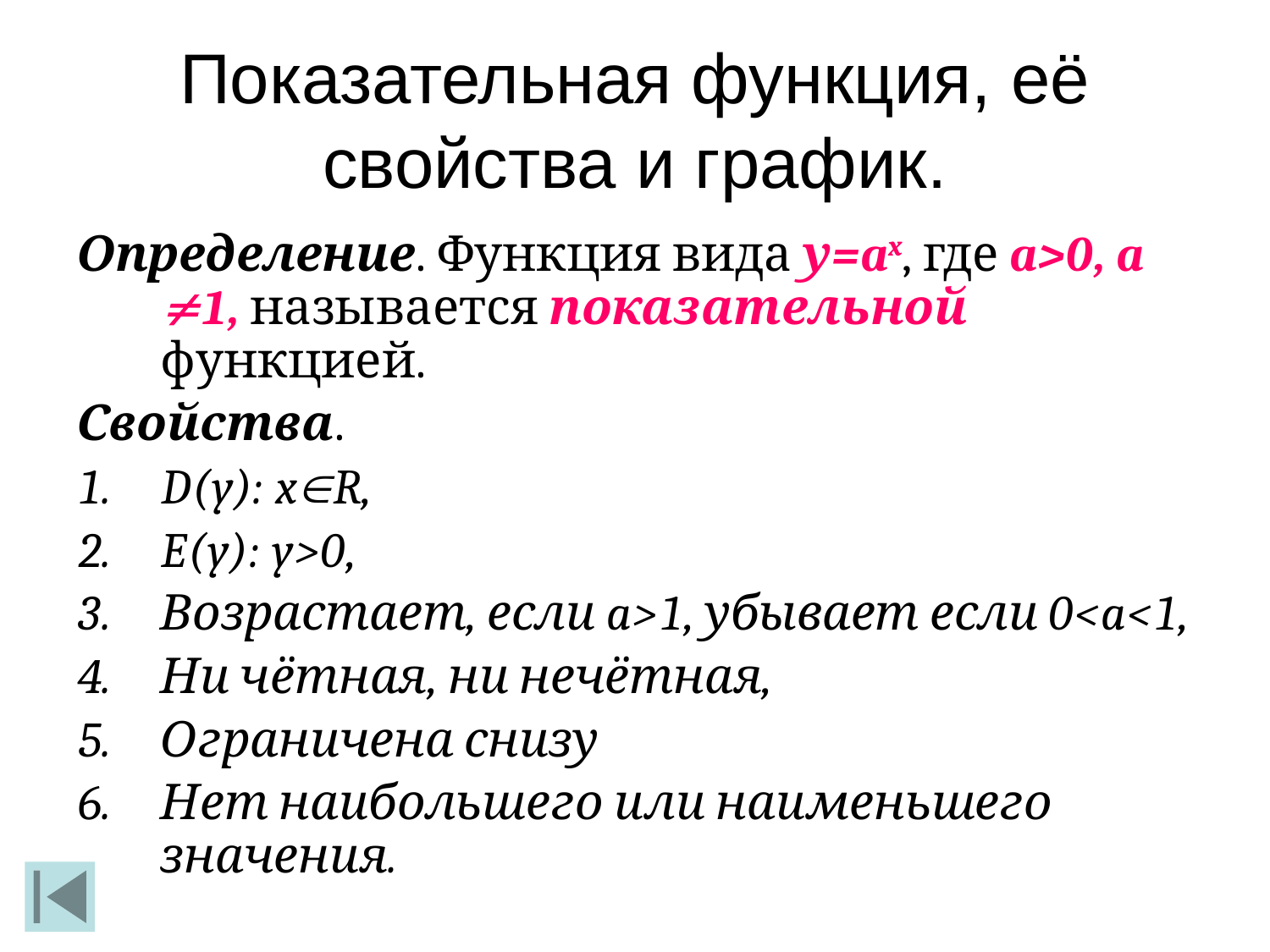

Показательная функция, её свойства и график.
Определение. Функция вида у=ax, где a>0, a ≠1, называется показательной функцией.
Свойства.
D(y): x∈R,
E(y): y>0,
Возрастает, если a>1, убывает если 0<a<1,
Ни чётная, ни нечётная,
Ограничена снизу
Нет наибольшего или наименьшего значения.